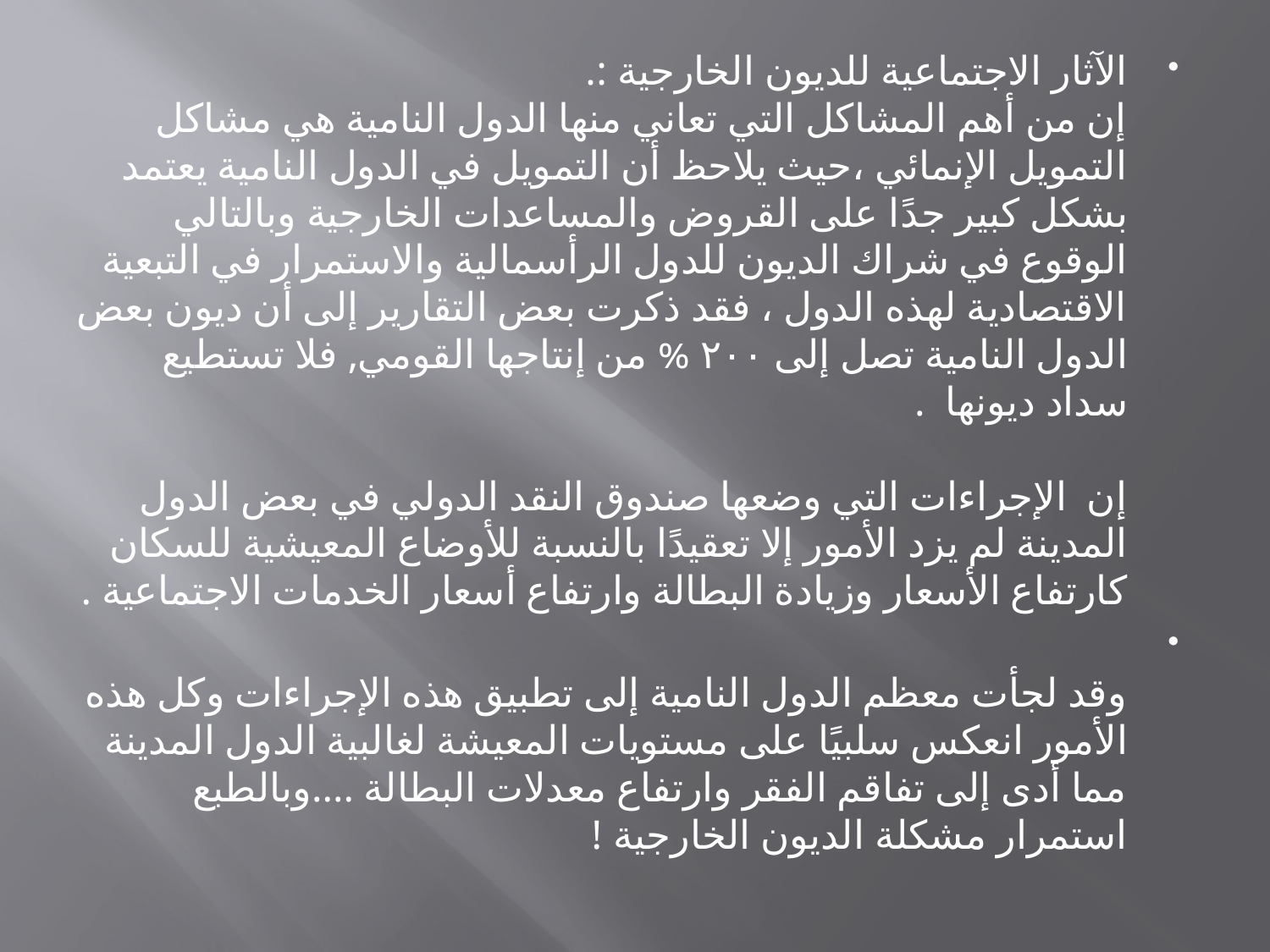

الآثار الاجتماعية للديون الخارجية :.
إن من أهم المشاكل التي تعاني منها الدول النامية هي مشاكل التمويل الإنمائي ،حيث يلاحظ أن التمويل في الدول النامية يعتمد بشكل كبير جدًا على القروض والمساعدات الخارجية وبالتالي الوقوع في شراك الديون للدول الرأسمالية والاستمرار في التبعية الاقتصادية لهذه الدول ، فقد ذكرت بعض التقارير إلى أن ديون بعض الدول النامية تصل إلى ٢٠٠ % من إنتاجها القومي, فلا تستطيع سداد ديونها  .
إن  الإجراءات التي وضعها صندوق النقد الدولي في بعض الدول المدينة لم يزد الأمور إلا تعقيدًا بالنسبة للأوضاع المعيشية للسكان كارتفاع الأسعار وزيادة البطالة وارتفاع أسعار الخدمات الاجتماعية .
وقد لجأت معظم الدول النامية إلى تطبيق هذه الإجراءات وكل هذه الأمور انعكس سلبيًا على مستويات المعيشة لغالبية الدول المدينة مما أدى إلى تفاقم الفقر وارتفاع معدلات البطالة ....وبالطبع استمرار مشكلة الديون الخارجية !